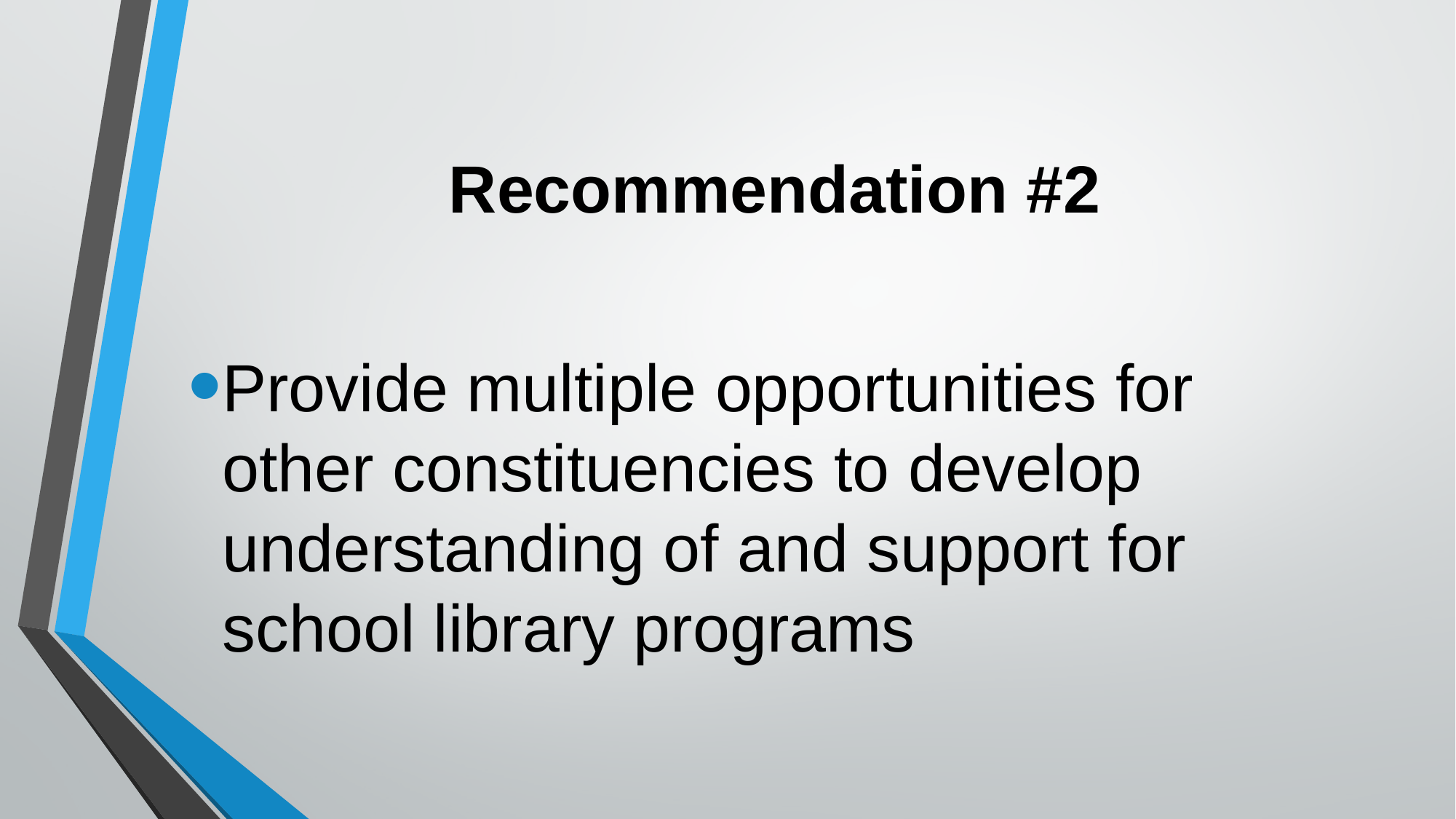

# Recommendation #2
Provide multiple opportunities for other constituencies to develop understanding of and support for school library programs